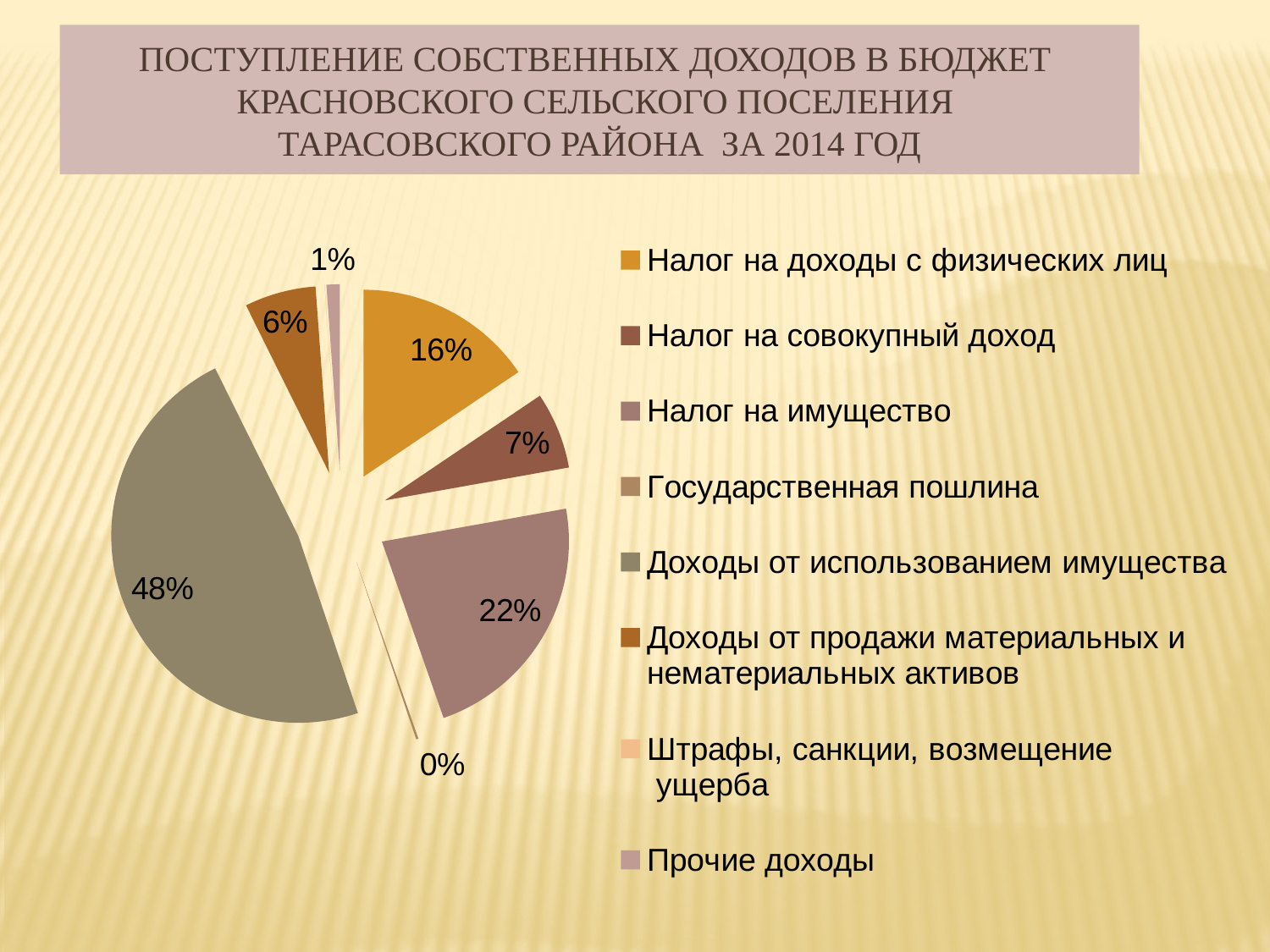

Поступление собственных доходов в бюджет
КРАСНОВСКОГО СЕЛЬСКОГО ПОСЕЛЕНИЯ
Тарасовского района  за 2014 год

### Chart

| Category | * |
|---|---|
| Налог на доходы с физических лиц | 2357.1 |
| Налог на совокупный доход | 1006.5 |
| Налог на имущество | 3406.9 |
| Государственная пошлина | 29.2 |
| Доходы от использованием имущества | 7253.3 |
| Доходы от продажи материальных и
нематериальных активов | 934.8 |
| Штрафы, санкции, возмещение
 ущерба | 2.7 |
| Прочие доходы | 173.8 |